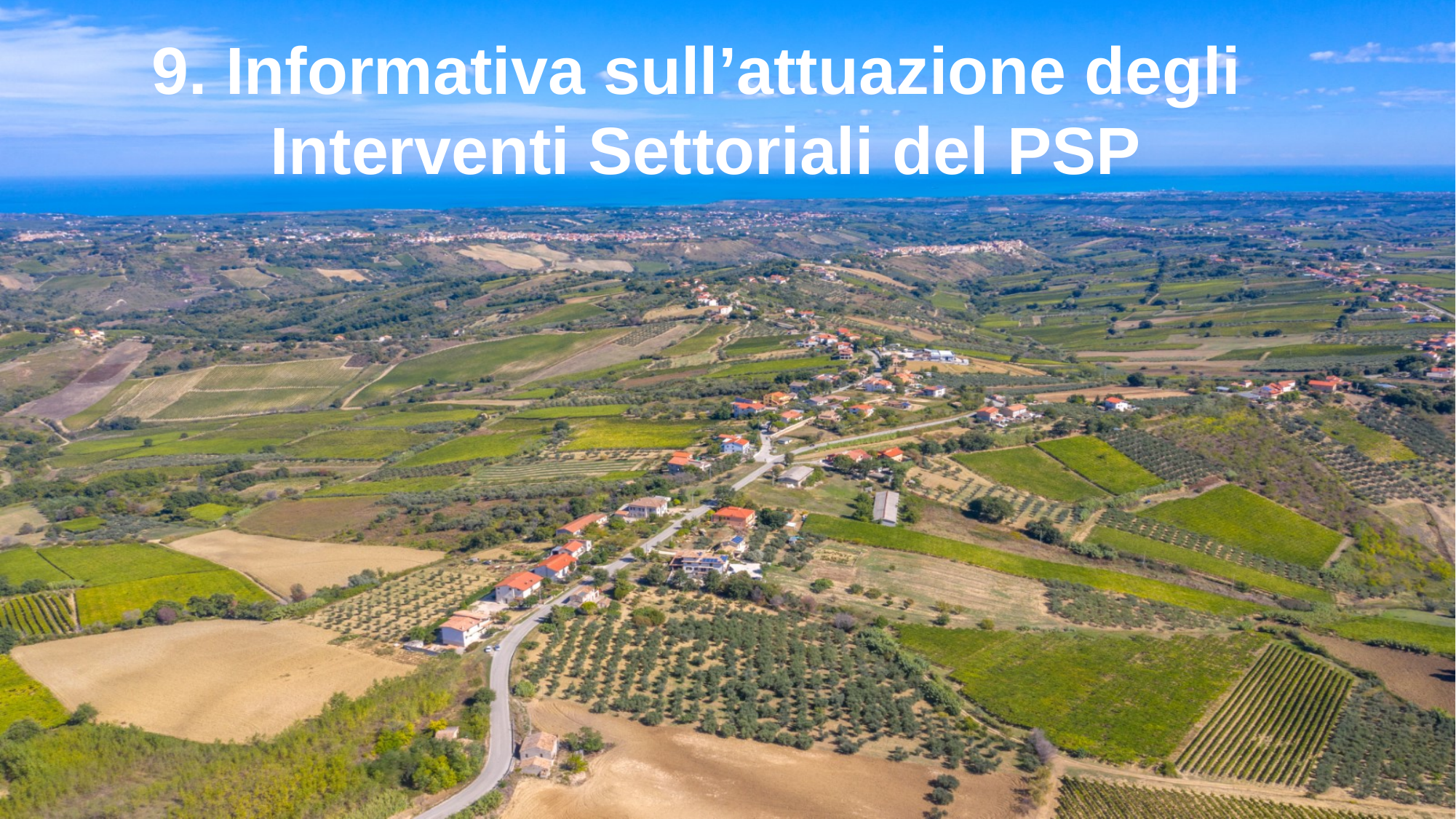

9. Informativa sull’attuazione degli
Interventi Settoriali del PSP